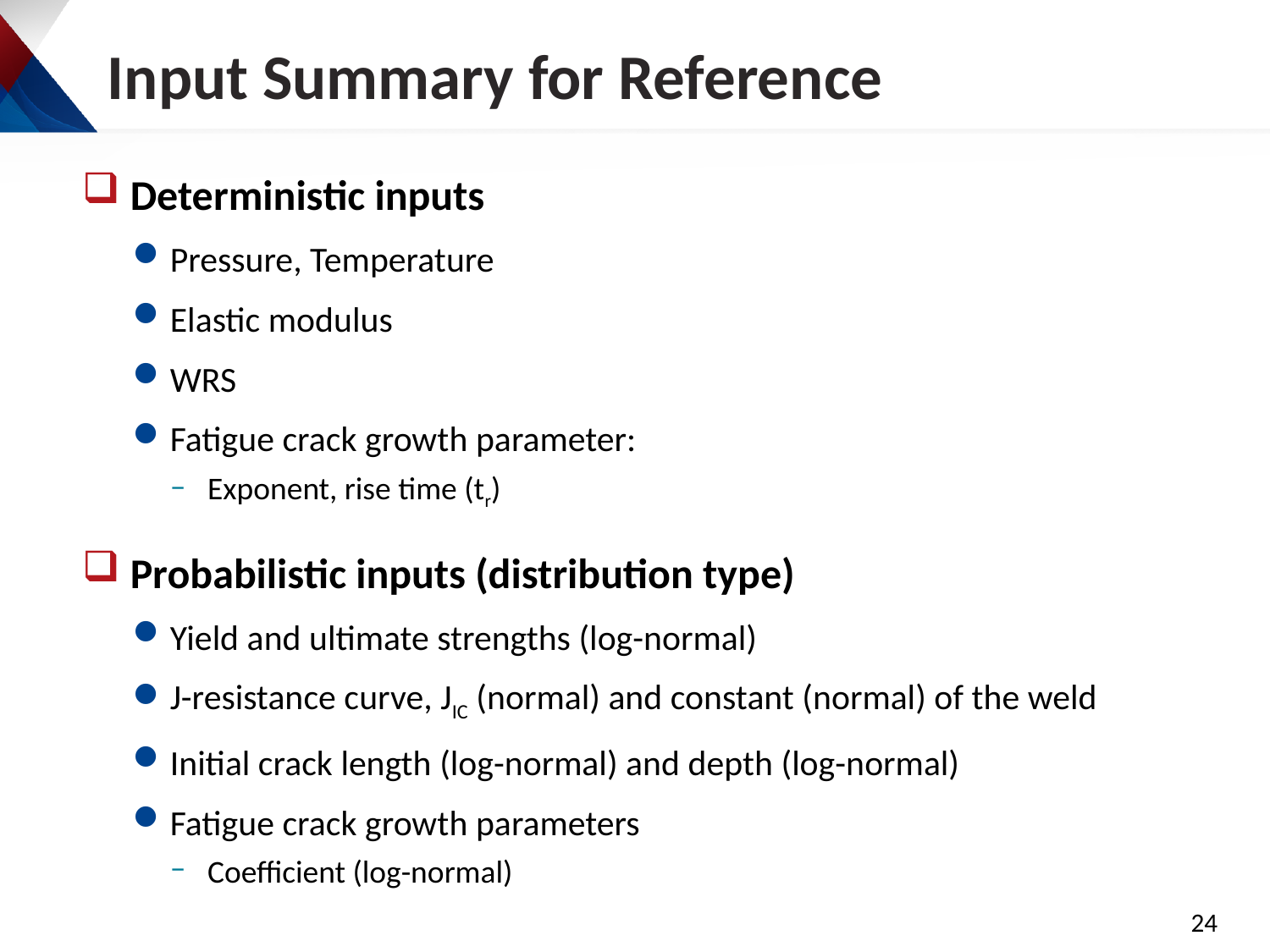

# Input Summary for Reference
Deterministic inputs
Pressure, Temperature
Elastic modulus
WRS
Fatigue crack growth parameter:
Exponent, rise time (tr)
Probabilistic inputs (distribution type)
Yield and ultimate strengths (log-normal)
J-resistance curve, JIC (normal) and constant (normal) of the weld
Initial crack length (log-normal) and depth (log-normal)
Fatigue crack growth parameters
Coefficient (log-normal)

24